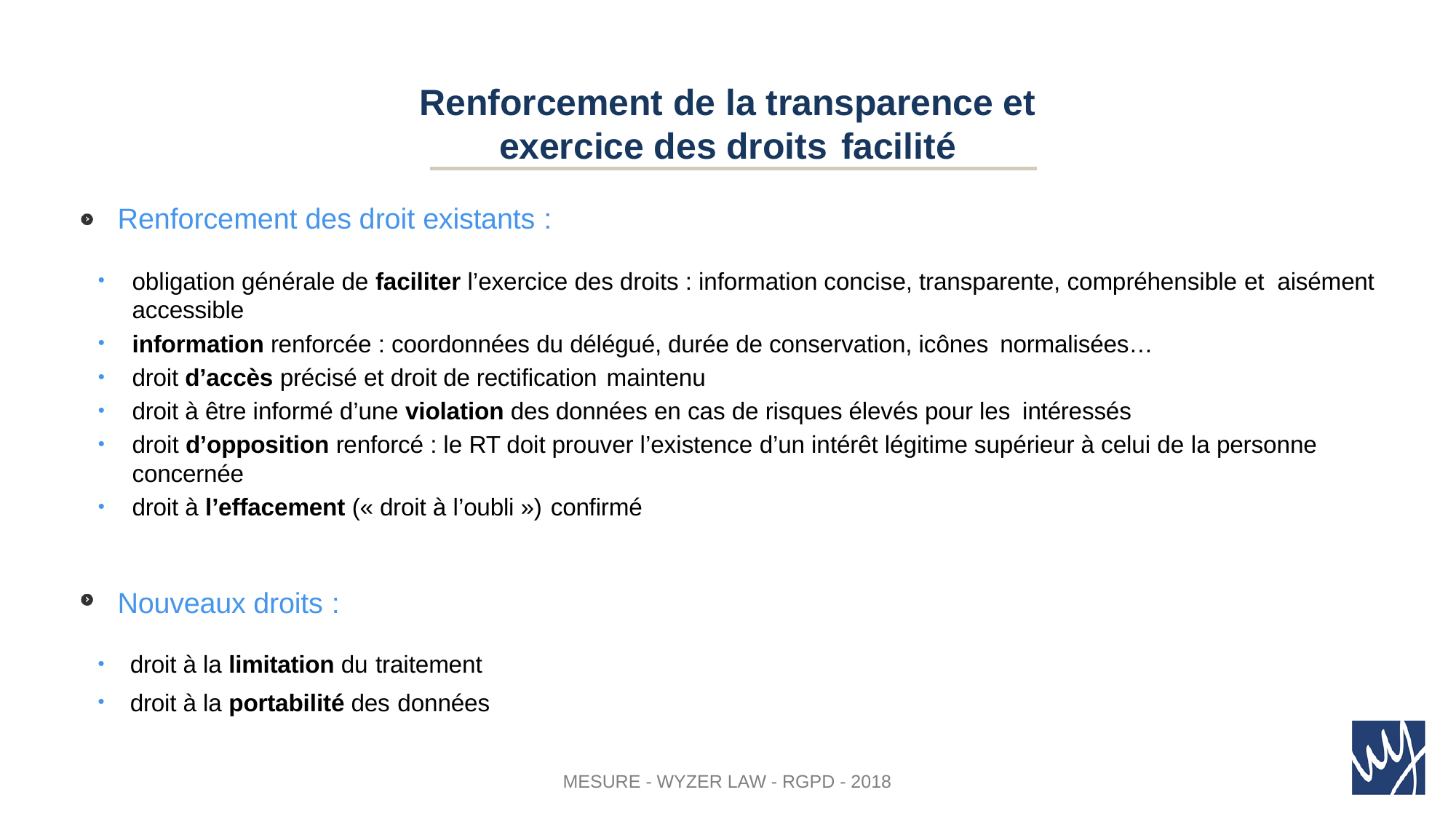

Renforcement de la transparence et exercice des droits facilité

Renforcement des droit existants :

obligation générale de faciliter l’exercice des droits : information concise, transparente, compréhensible et  aisément accessible
information renforcée : coordonnées du délégué, durée de conservation, icônes normalisées…
droit d’accès précisé et droit de rectification maintenu
droit à être informé d’une violation des données en cas de risques élevés pour les intéressés
droit d’opposition renforcé : le RT doit prouver l’existence d’un intérêt légitime supérieur à celui de la personne  concernée
droit à l’effacement (« droit à l’oubli ») confirmé

Nouveaux droits :

droit à la limitation du traitement
droit à la portabilité des données

MESURE - WYZER LAW - RGPD - 2018